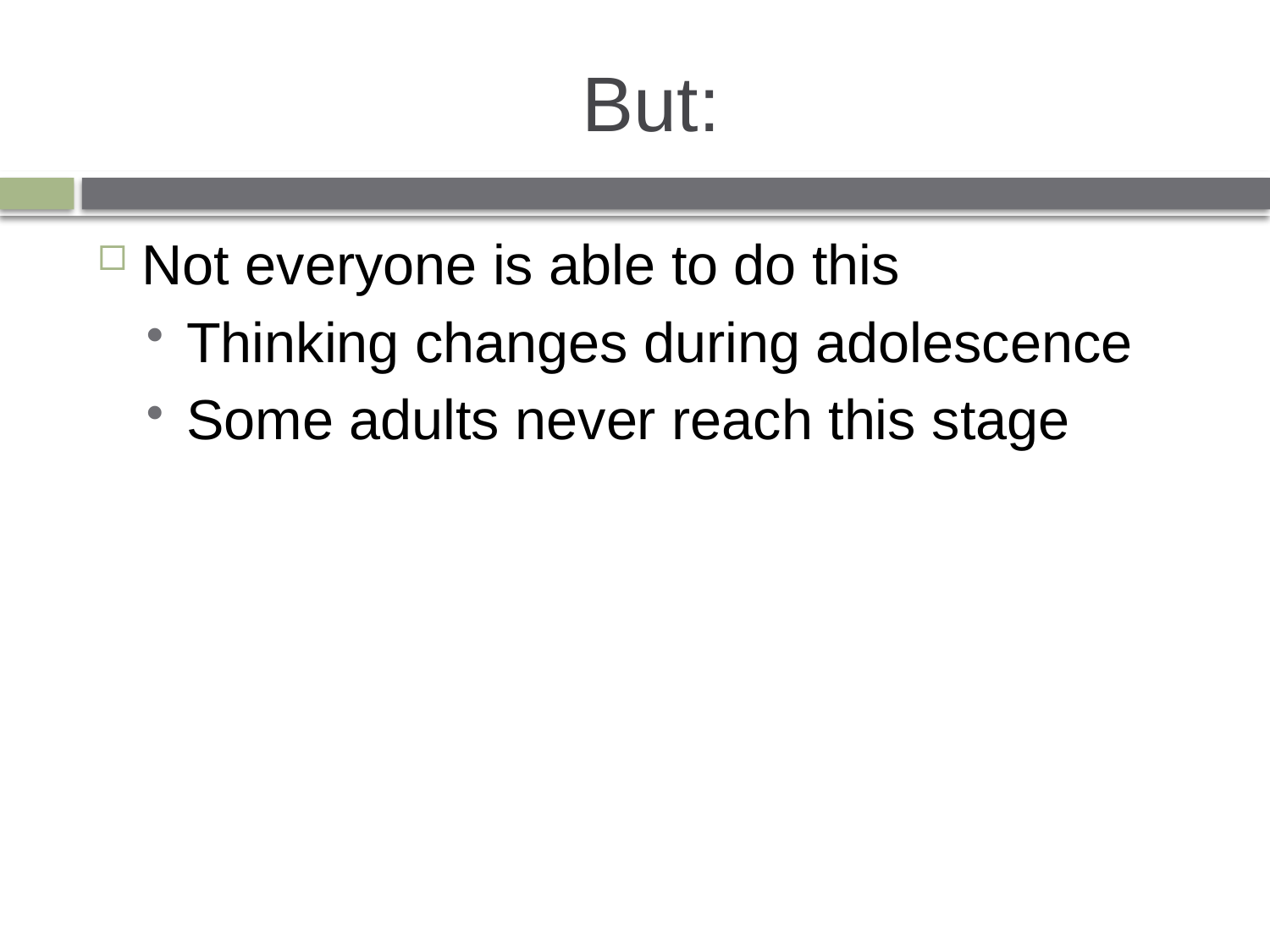

# But:
Not everyone is able to do this
Thinking changes during adolescence
Some adults never reach this stage